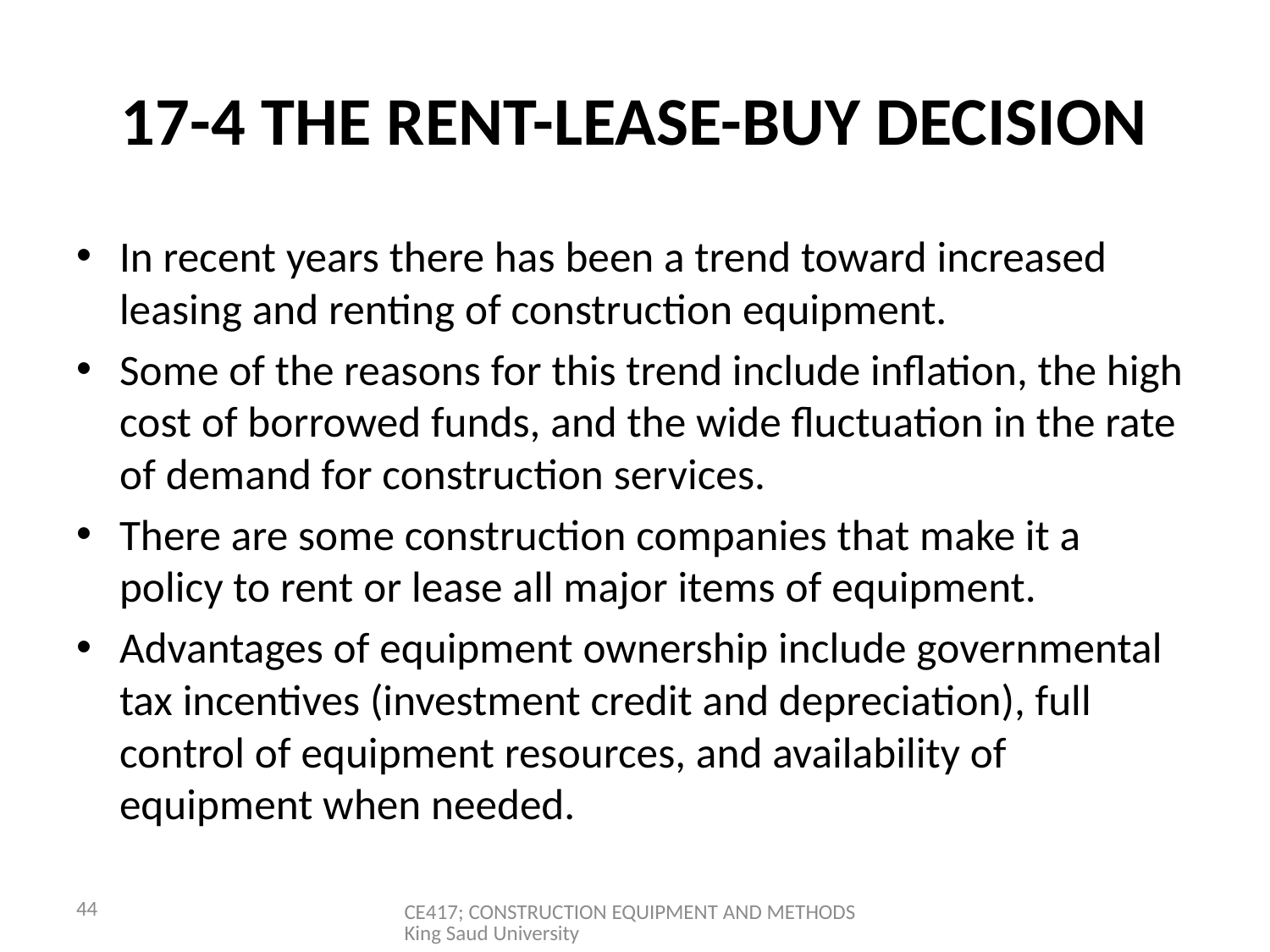

# 17-4 THE RENT-LEASE-BUY DECISION
In recent years there has been a trend toward increased leasing and renting of construction equipment.
Some of the reasons for this trend include inflation, the high cost of borrowed funds, and the wide fluctuation in the rate of demand for construction services.
There are some construction companies that make it a policy to rent or lease all major items of equipment.
Advantages of equipment ownership include governmental tax incentives (investment credit and depreciation), full control of equipment resources, and availability of equipment when needed.
44
CE417; CONSTRUCTION EQUIPMENT AND METHODS King Saud University